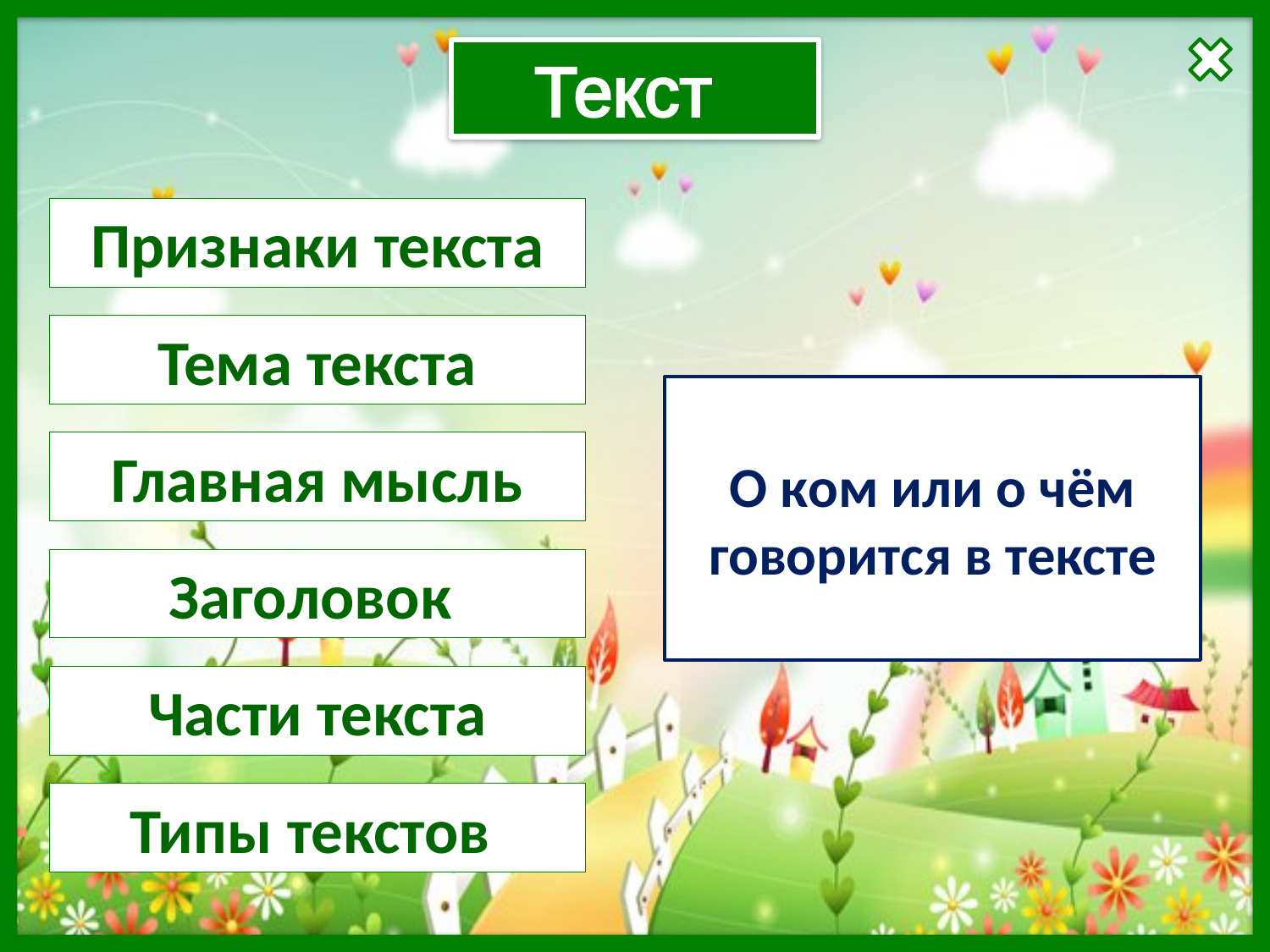

Текст
Признаки текста
Тема текста

О ком или о чём говорится в тексте

Главная мысль
Заголовок
Части текста
Типы текстов